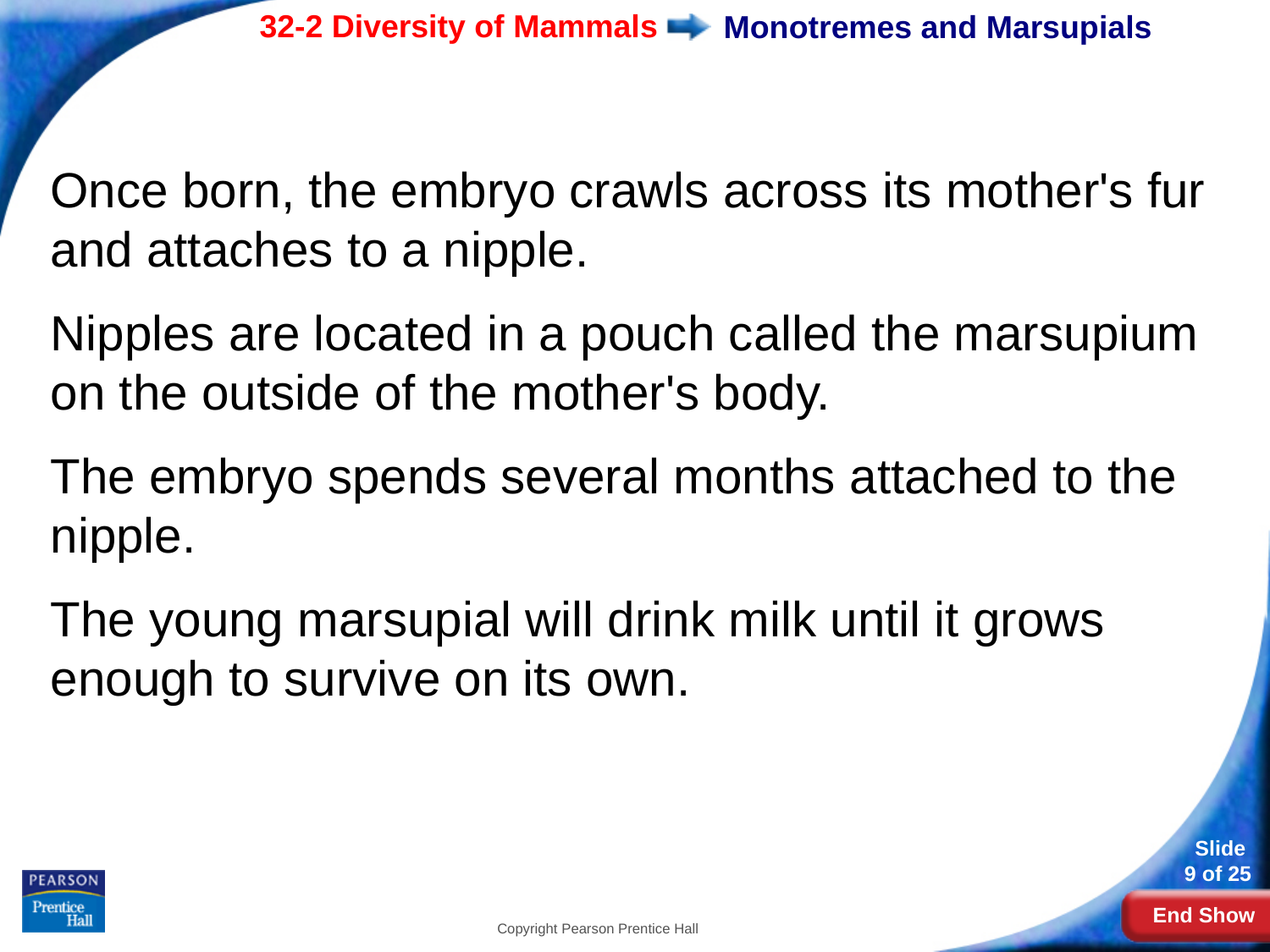

# Monotremes and Marsupials
Once born, the embryo crawls across its mother's fur and attaches to a nipple.
Nipples are located in a pouch called the marsupium on the outside of the mother's body.
The embryo spends several months attached to the nipple.
The young marsupial will drink milk until it grows enough to survive on its own.
Copyright Pearson Prentice Hall